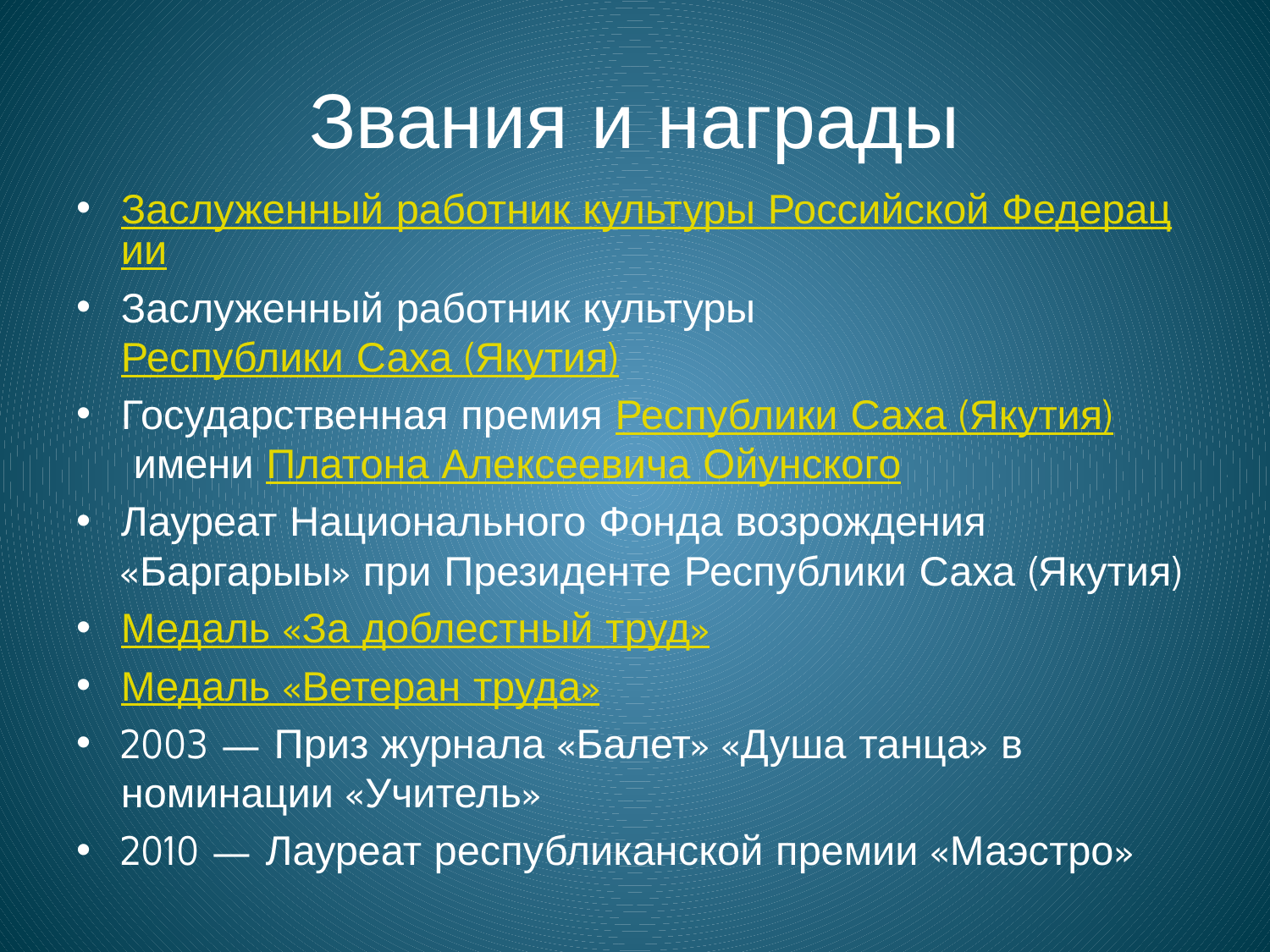

# Звания и награды
Заслуженный работник культуры Российской Федерации
Заслуженный работник культуры Республики Саха (Якутия)
Государственная премия Республики Саха (Якутия) имени Платона Алексеевича Ойунского
Лауреат Национального Фонда возрождения «Баргарыы» при Президенте Республики Саха (Якутия)
Медаль «За доблестный труд»
Медаль «Ветеран труда»
2003 — Приз журнала «Балет» «Душа танца» в номинации «Учитель»
2010 — Лауреат республиканской премии «Маэстро»